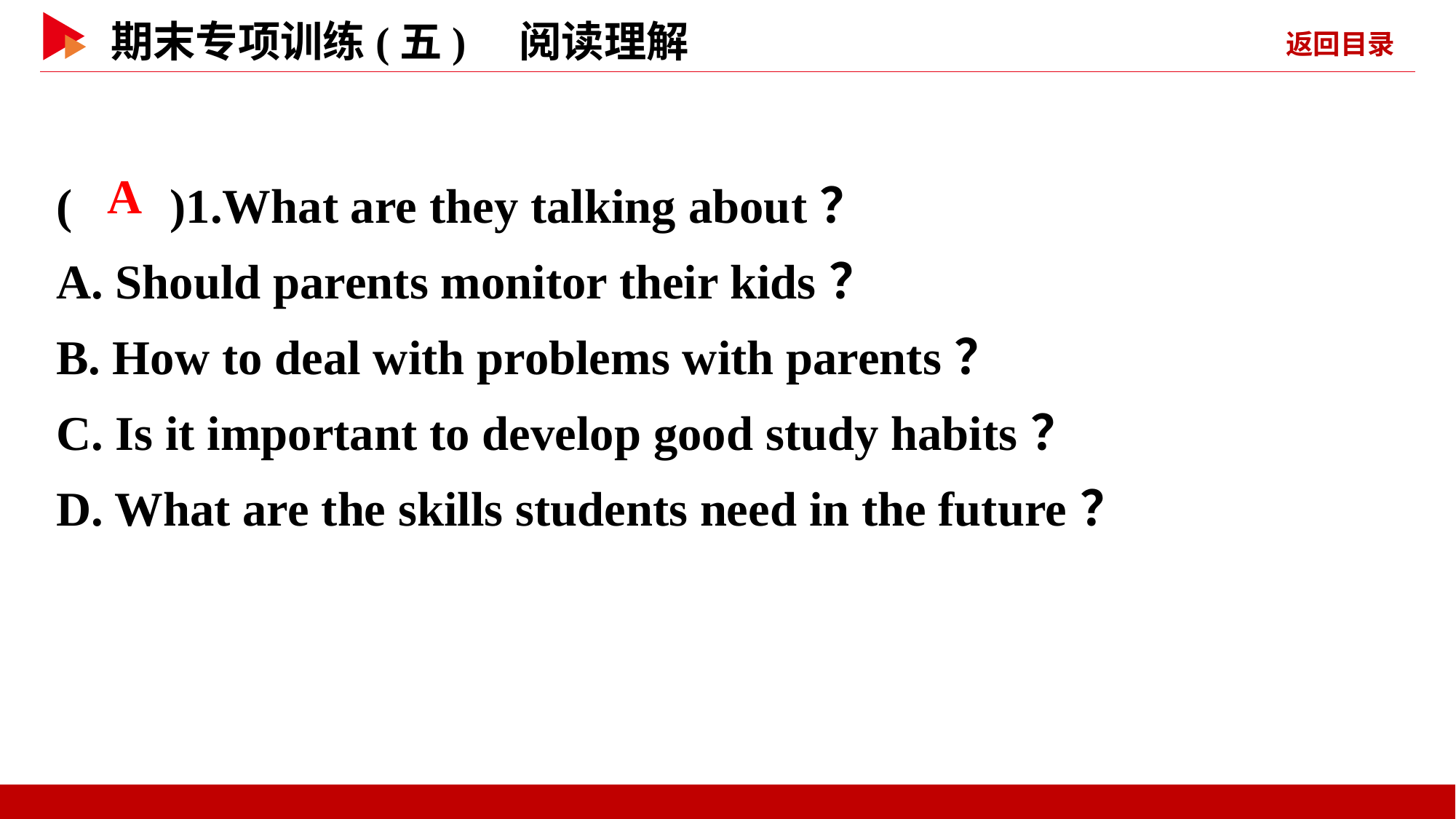

(        )1.What are they talking about？
A. Should parents monitor their kids？
B. How to deal with problems with parents？
C. Is it important to develop good study habits？
D. What are the skills students need in the future？
   A